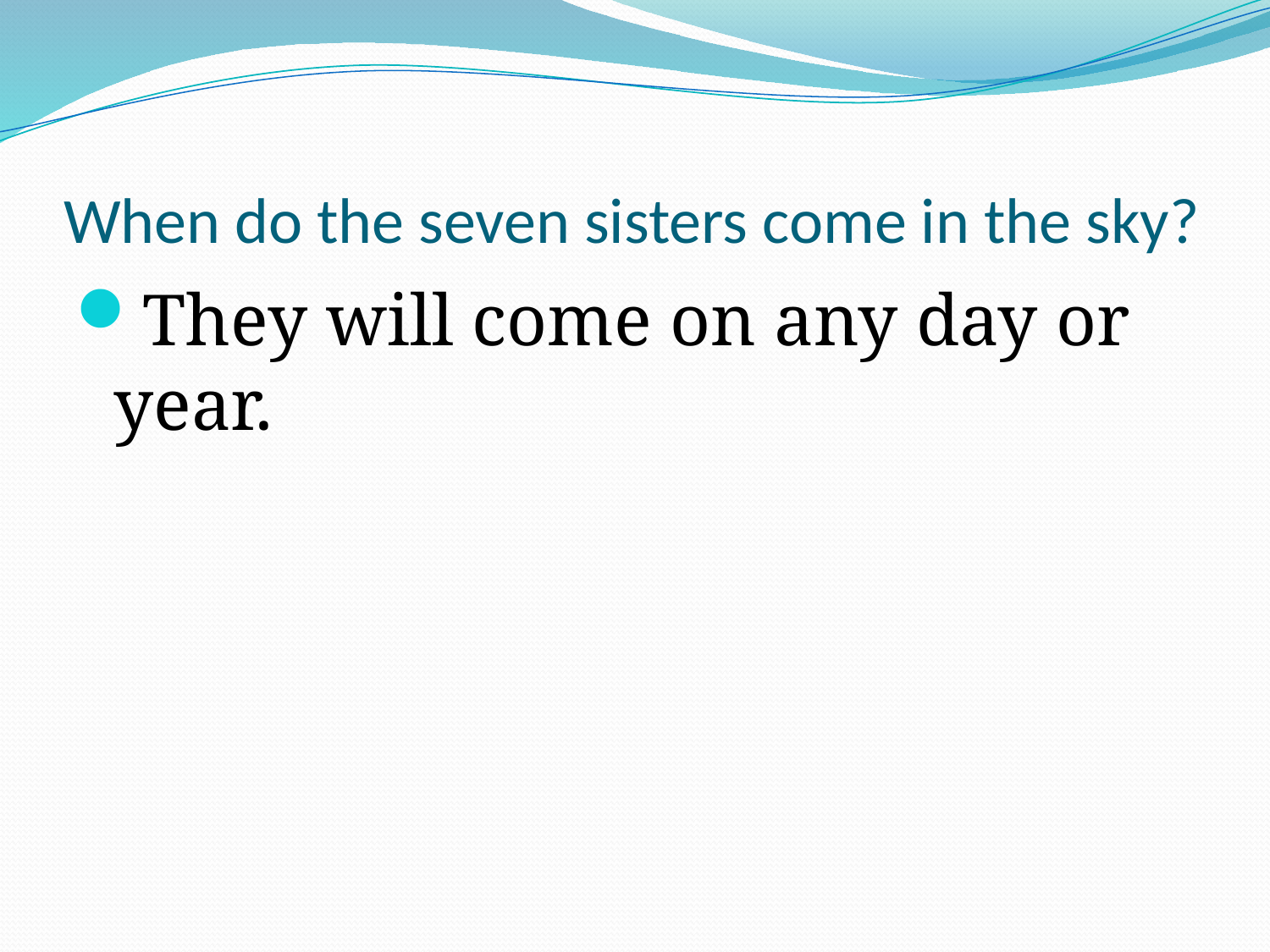

# When do the seven sisters come in the sky?
They will come on any day or year.